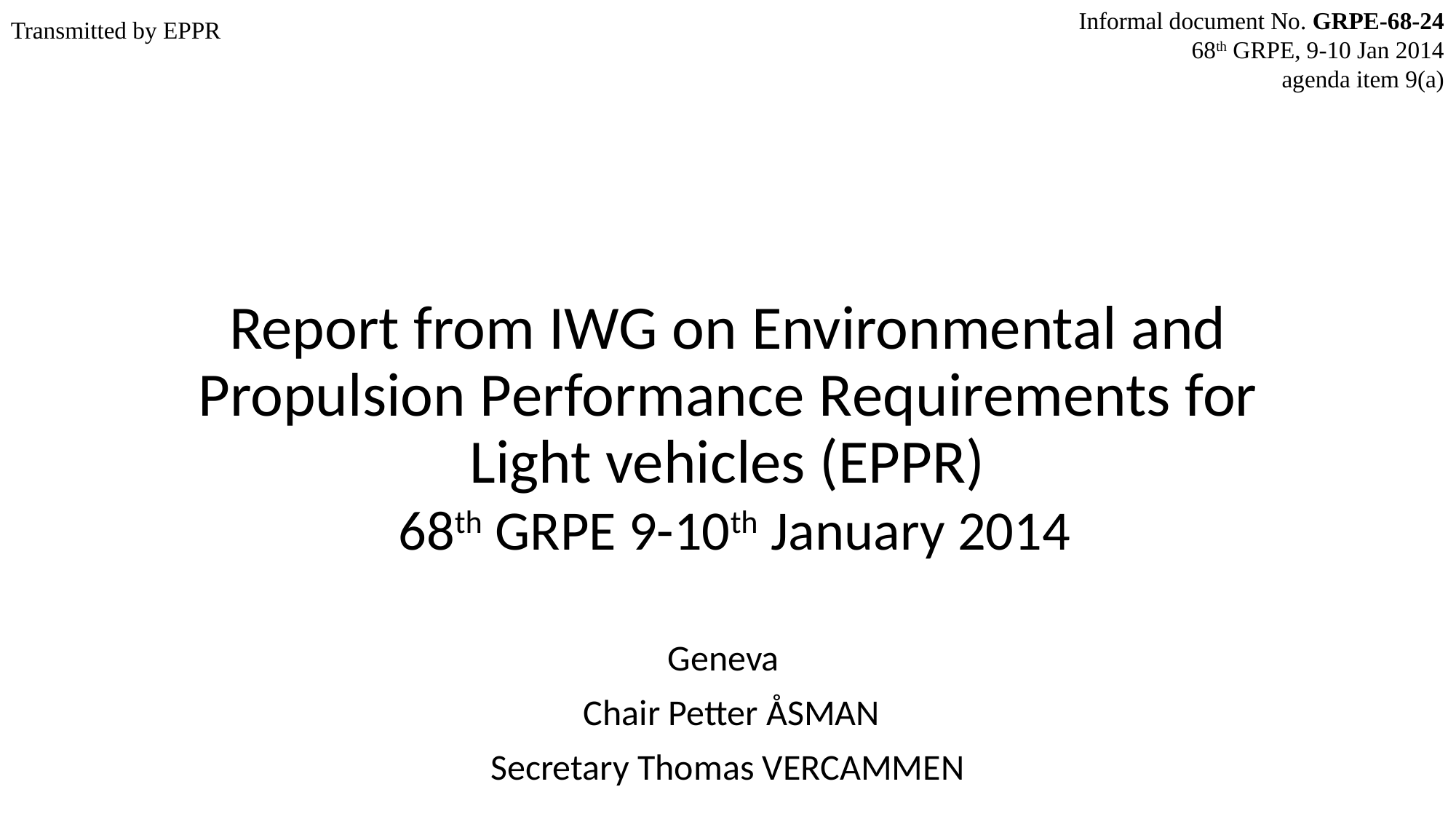

Informal document No. GRPE-68-24
68th GRPE, 9-10 Jan 2014
agenda item 9(a)
Transmitted by EPPR
# Report from IWG on Environmental and Propulsion Performance Requirements for Light vehicles (EPPR) 68th GRPE 9-10th January 2014
Geneva
 Chair Petter ÅSMAN
Secretary Thomas VERCAMMEN